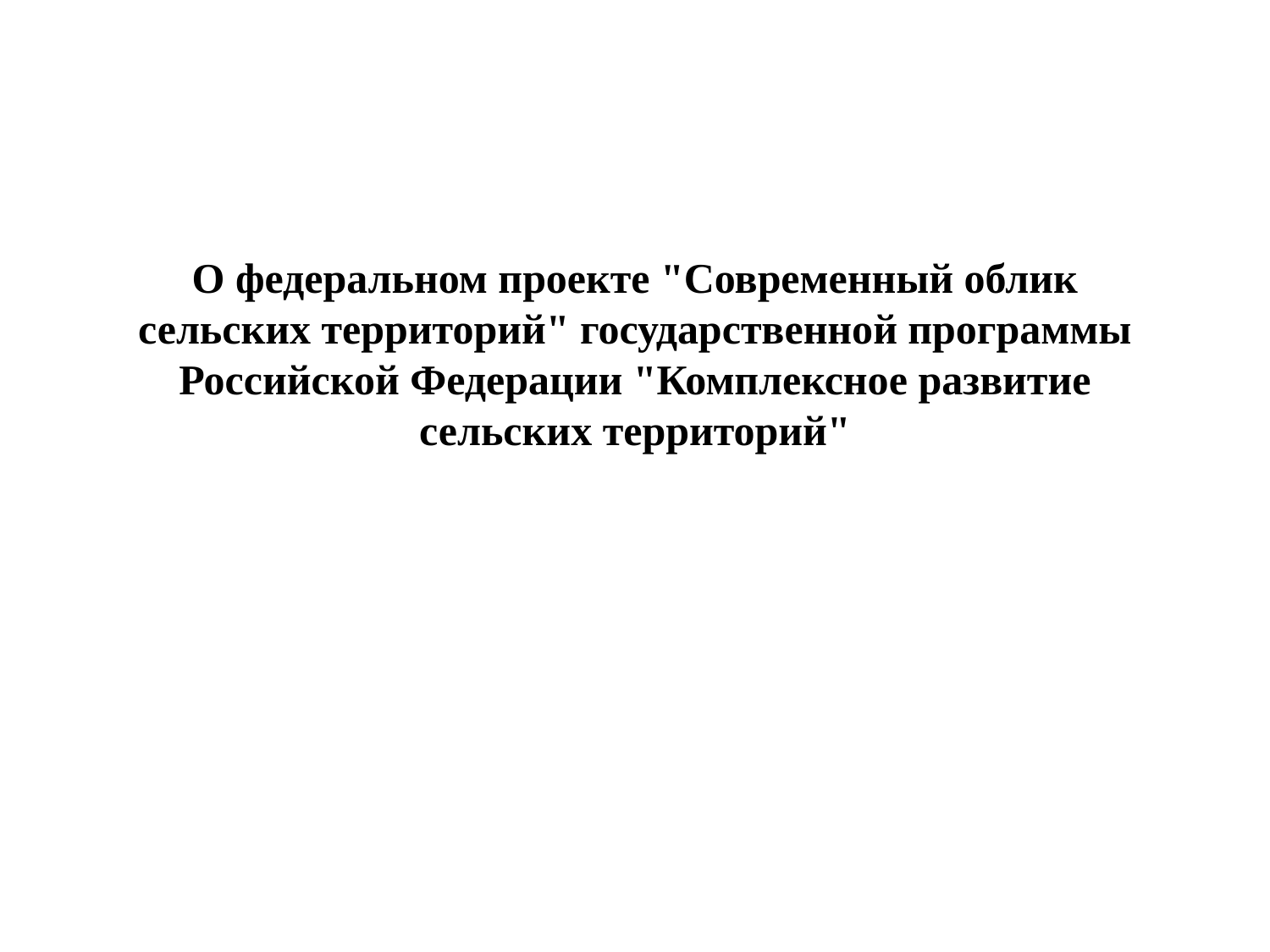

# О федеральном проекте "Современный облик сельских территорий" государственной программы Российской Федерации "Комплексное развитие сельских территорий"